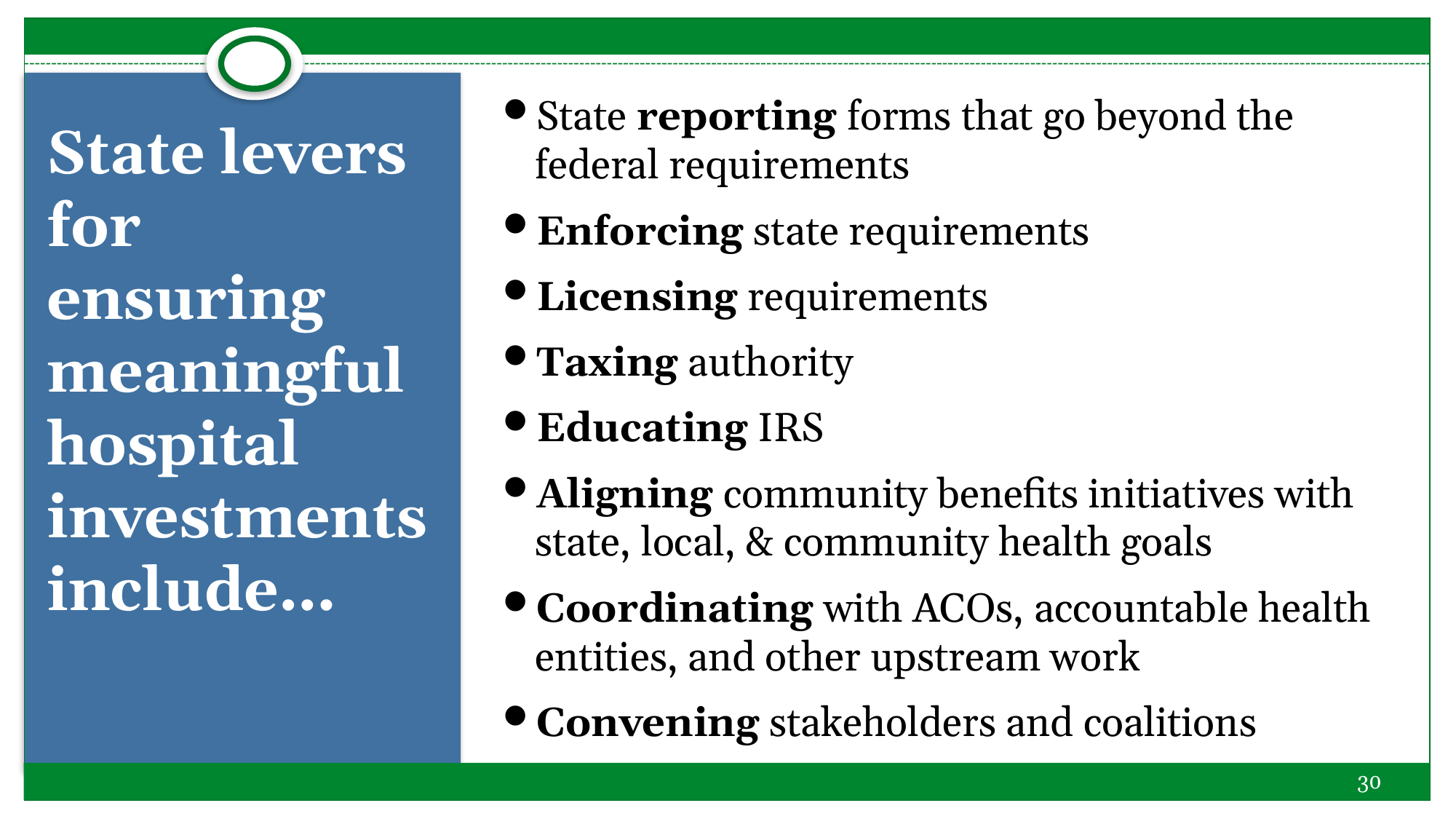

30
State reporting forms that go beyond the federal requirements
Enforcing state requirements
Licensing requirements
Taxing authority
Educating IRS
Aligning community benefits initiatives with state, local, & community health goals
Coordinating with ACOs, accountable health entities, and other upstream work
Convening stakeholders and coalitions

# State levers for ensuring meaningful hospital investments include…